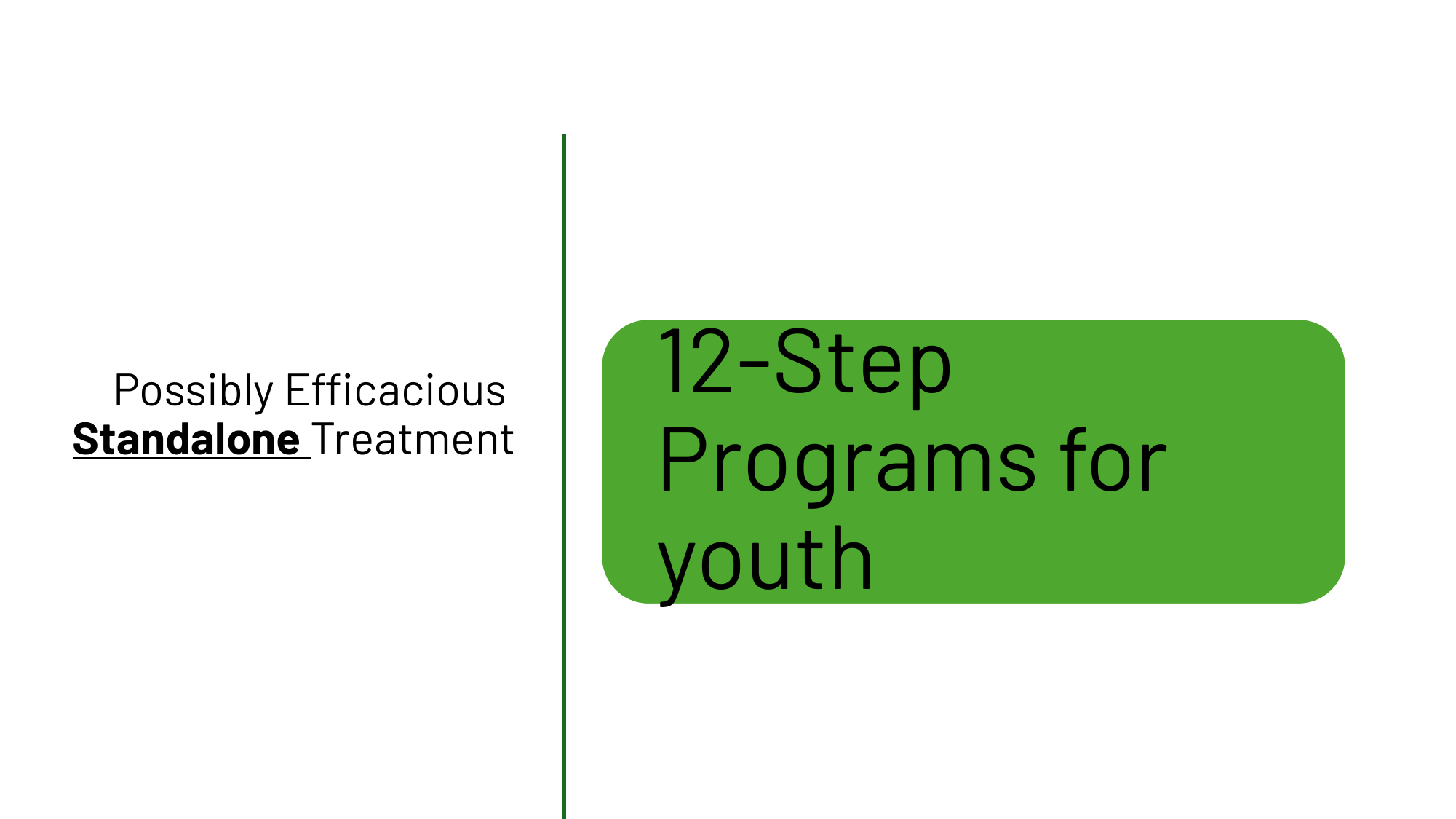

# Possibly Efficacious  Standalone Treatment

12-Step Programs for youth